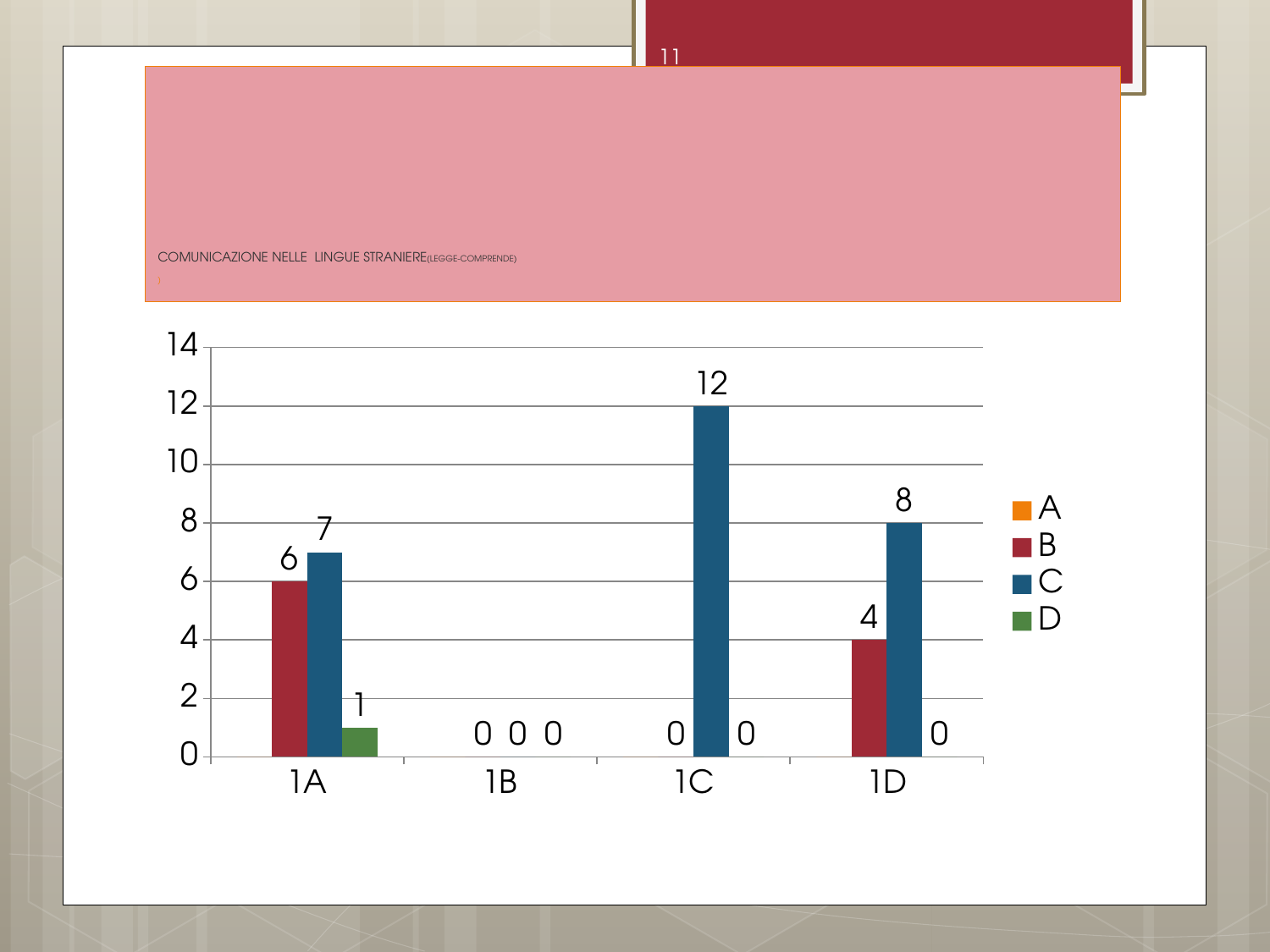

11
# COMUNICAZIONE NELLE  LINGUE STRANIERE(LEGGE-COMPRENDE) )

### Chart

| Category | A | B | C | D |
|---|---|---|---|---|
| 1A | 0.0 | 6.0 | 7.0 | 1.0 |
| 1B | 0.0 | 0.0 | 0.0 | 0.0 |
| 1C | 0.0 | 0.0 | 12.0 | 0.0 |
| 1D | 0.0 | 4.0 | 8.0 | 0.0 |